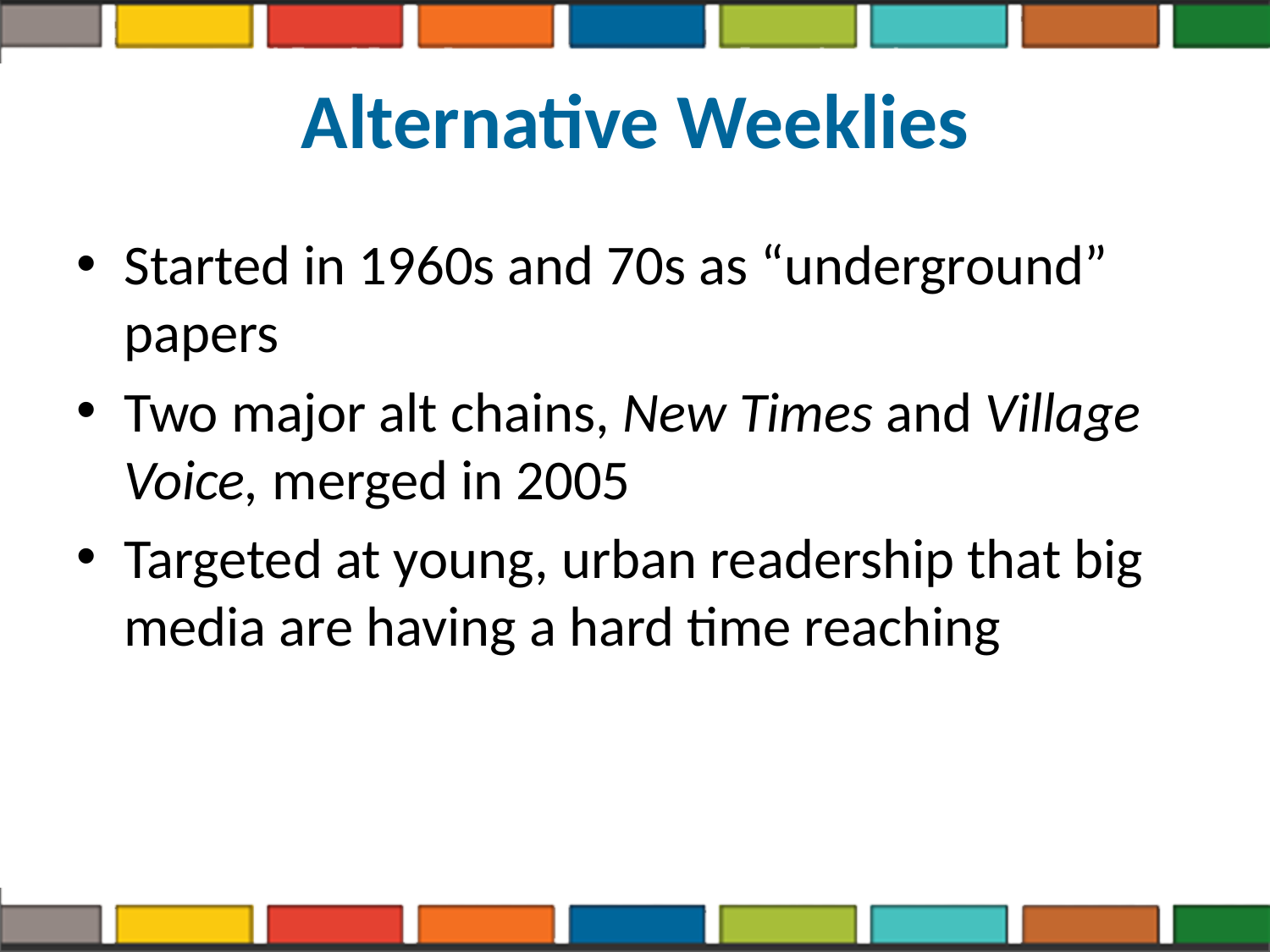

# Alternative Weeklies
Started in 1960s and 70s as “underground” papers
Two major alt chains, New Times and Village Voice, merged in 2005
Targeted at young, urban readership that big media are having a hard time reaching